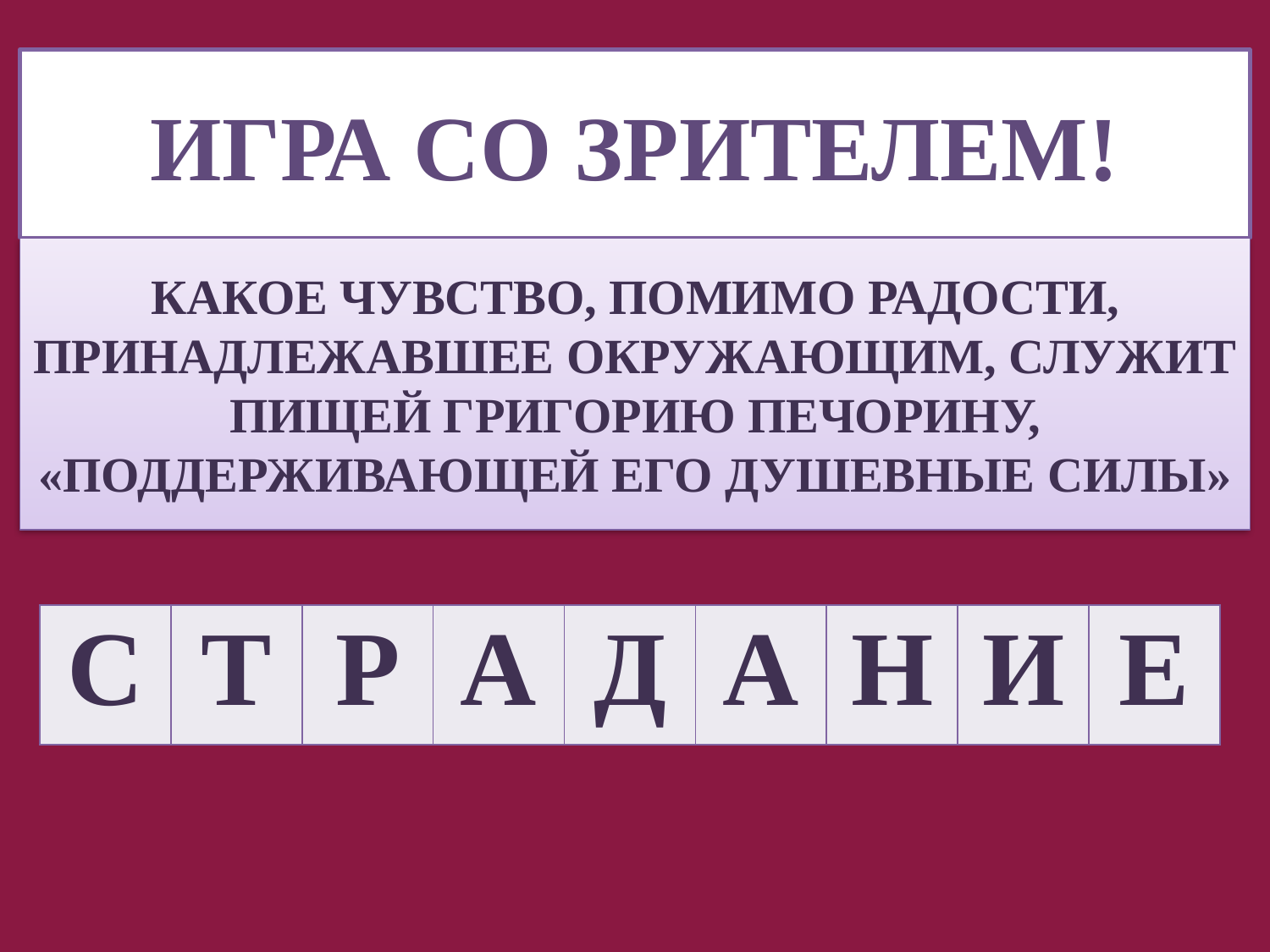

# ИГРА СО ЗРИТЕЛЕМ!

КАКОЕ ЧУВСТВО, ПОМИМО РАДОСТИ, ПРИНАДЛЕЖАВШЕЕ ОКРУЖАЮЩИМ, СЛУЖИТ ПИЩЕЙ ГРИГОРИЮ ПЕЧОРИНУ, «ПОДДЕРЖИВАЮЩЕЙ ЕГО ДУШЕВНЫЕ СИЛЫ»

| С | Т | Р | А | Д | А | Н | И | Е |
| --- | --- | --- | --- | --- | --- | --- | --- | --- |